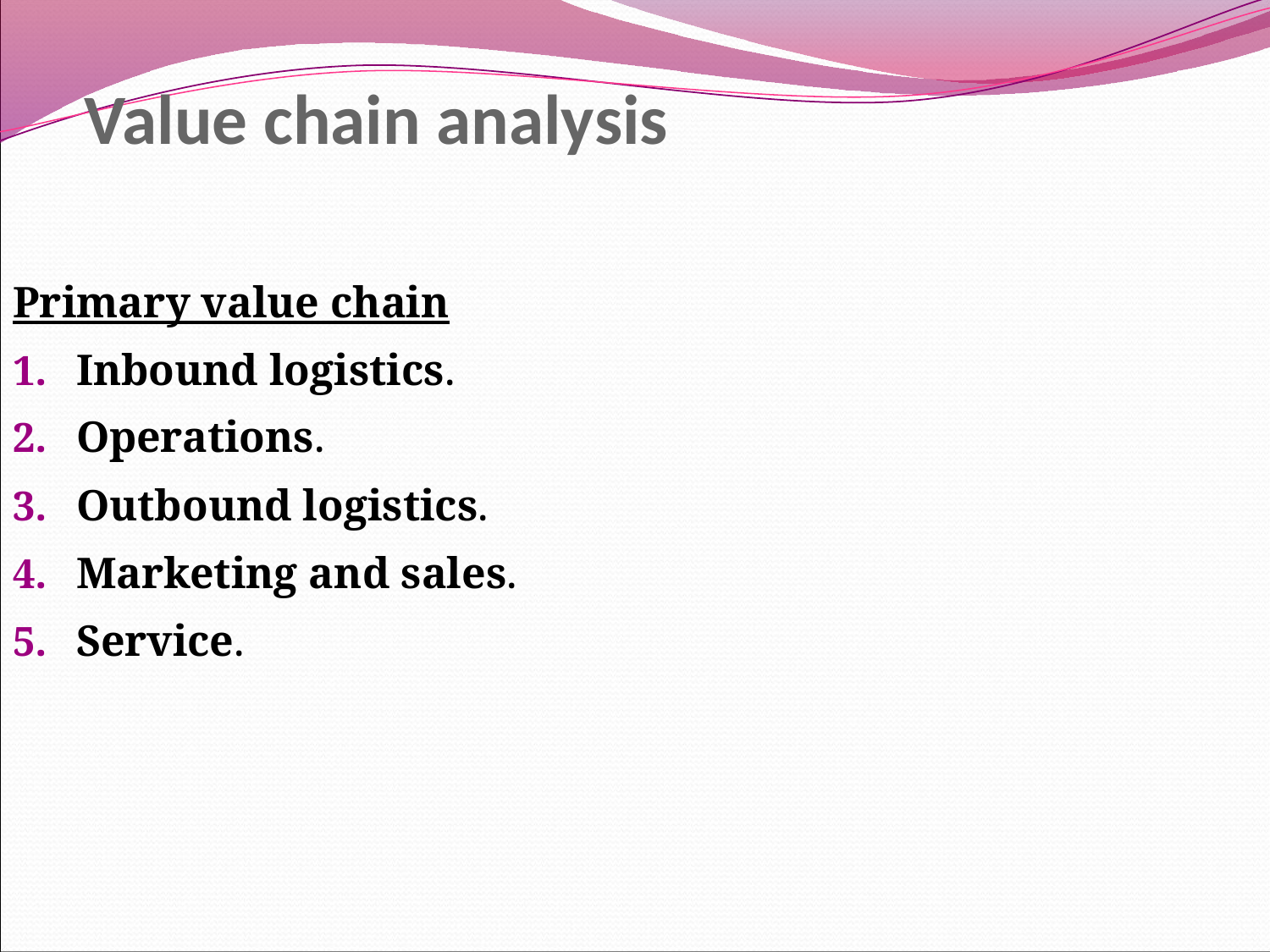

# Value chain analysis

Primary value chain
Inbound logistics.
Operations.
Outbound logistics.
Marketing and sales.
Service.